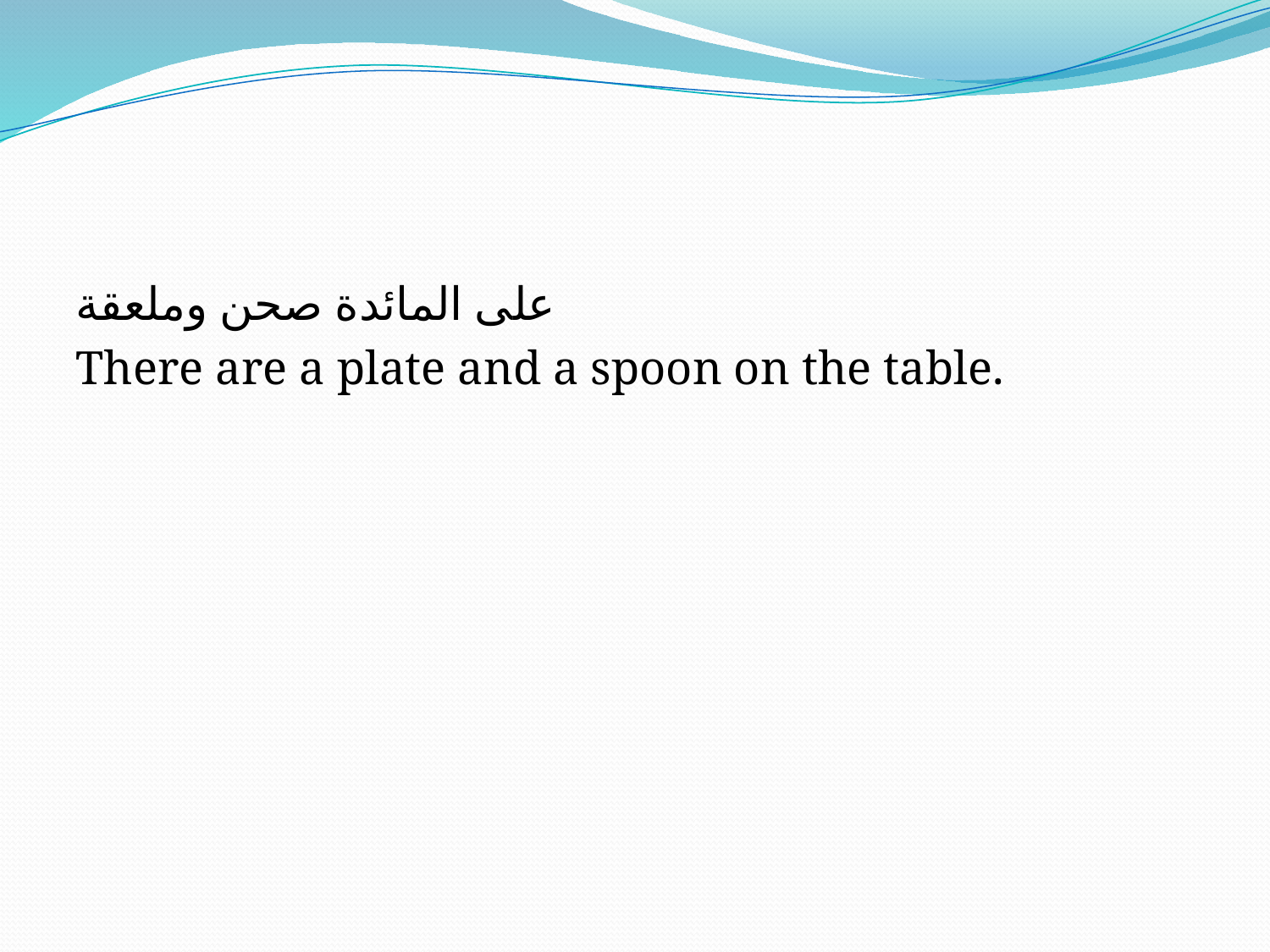

#
على المائدة صحن وملعقة
There are a plate and a spoon on the table.